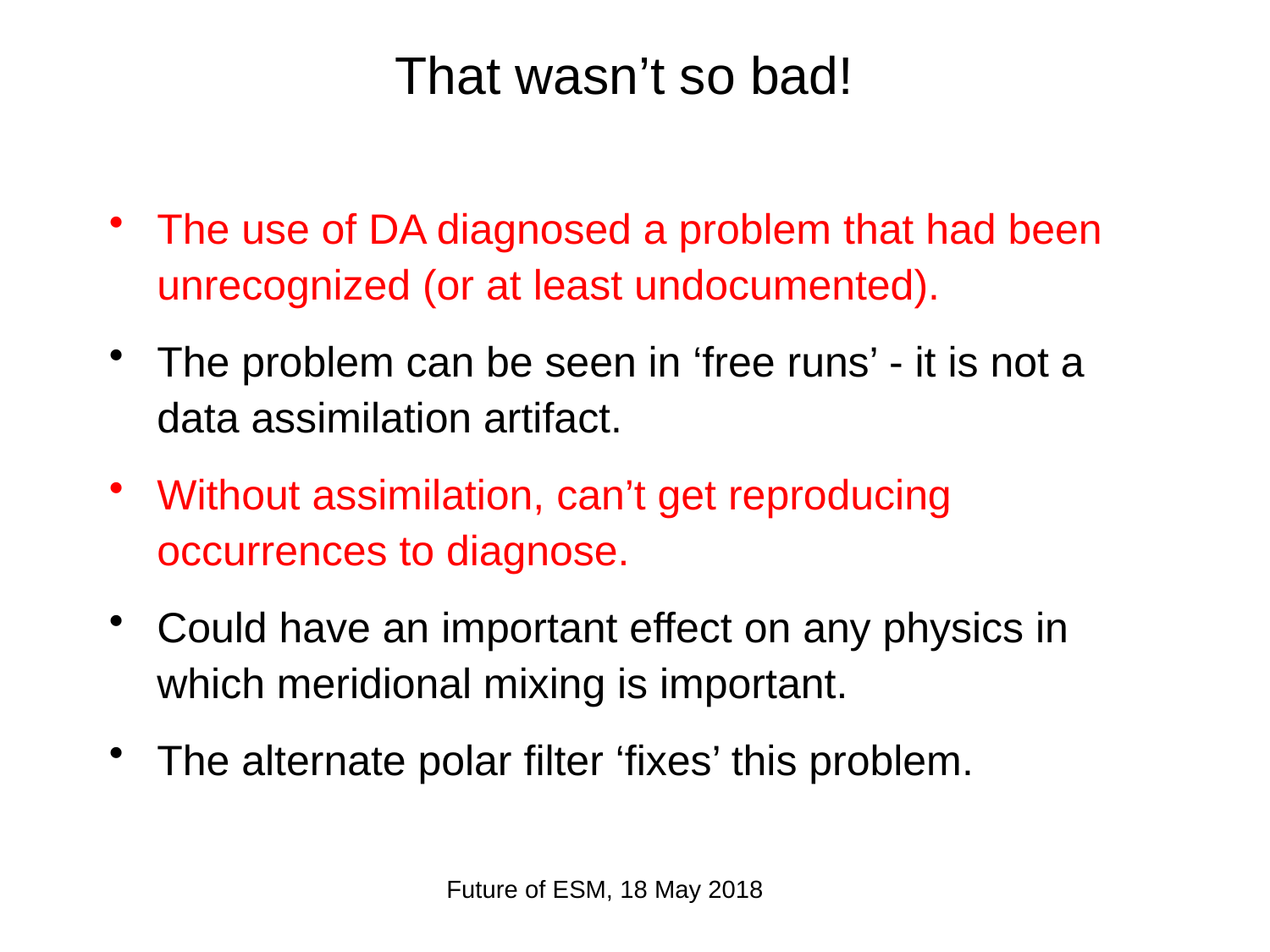

# That wasn’t so bad!
The use of DA diagnosed a problem that had been unrecognized (or at least undocumented).
The problem can be seen in ‘free runs’ - it is not a data assimilation artifact.
Without assimilation, can’t get reproducing occurrences to diagnose.
Could have an important effect on any physics in which meridional mixing is important.
The alternate polar filter ‘fixes’ this problem.
Future of ESM, 18 May 2018